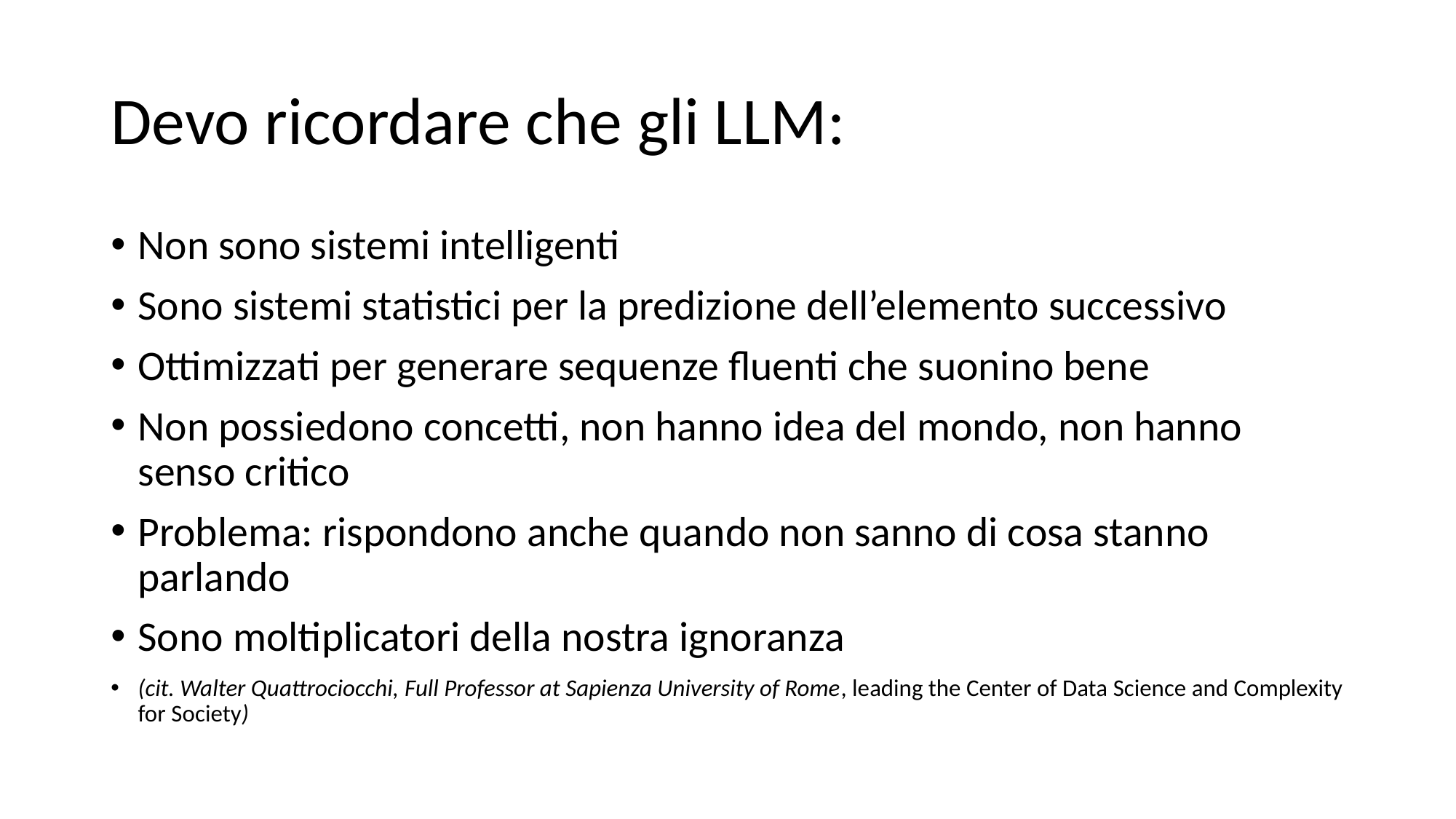

# Devo ricordare che gli LLM:
Non sono sistemi intelligenti
Sono sistemi statistici per la predizione dell’elemento successivo
Ottimizzati per generare sequenze fluenti che suonino bene
Non possiedono concetti, non hanno idea del mondo, non hanno senso critico
Problema: rispondono anche quando non sanno di cosa stanno parlando
Sono moltiplicatori della nostra ignoranza
(cit. Walter Quattrociocchi, Full Professor at Sapienza University of Rome, leading the Center of Data Science and Complexity for Society)